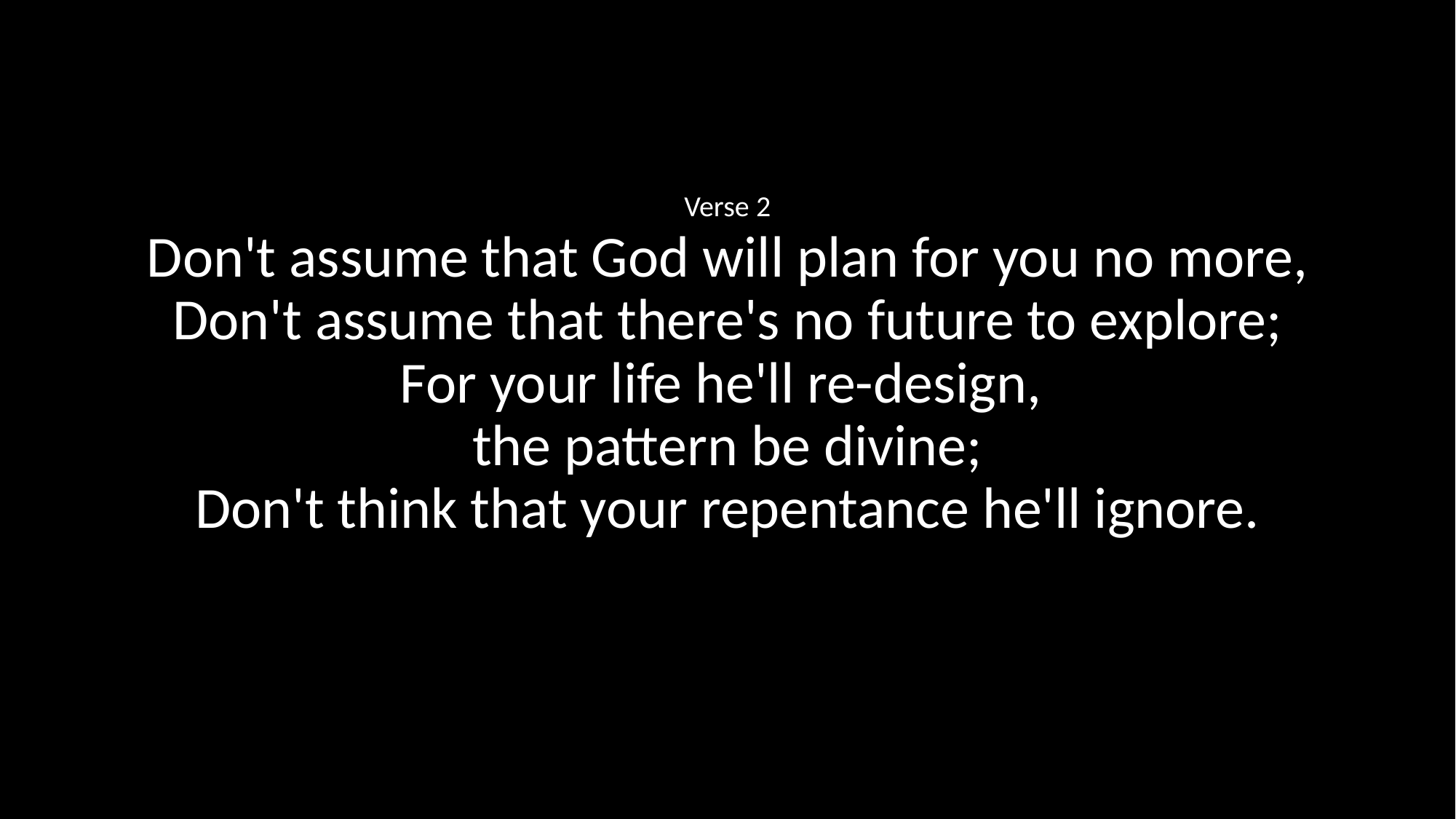

Verse 2
Don't assume that God will plan for you no more,
Don't assume that there's no future to explore;
For your life he'll re-design,
the pattern be divine;
Don't think that your repentance he'll ignore.